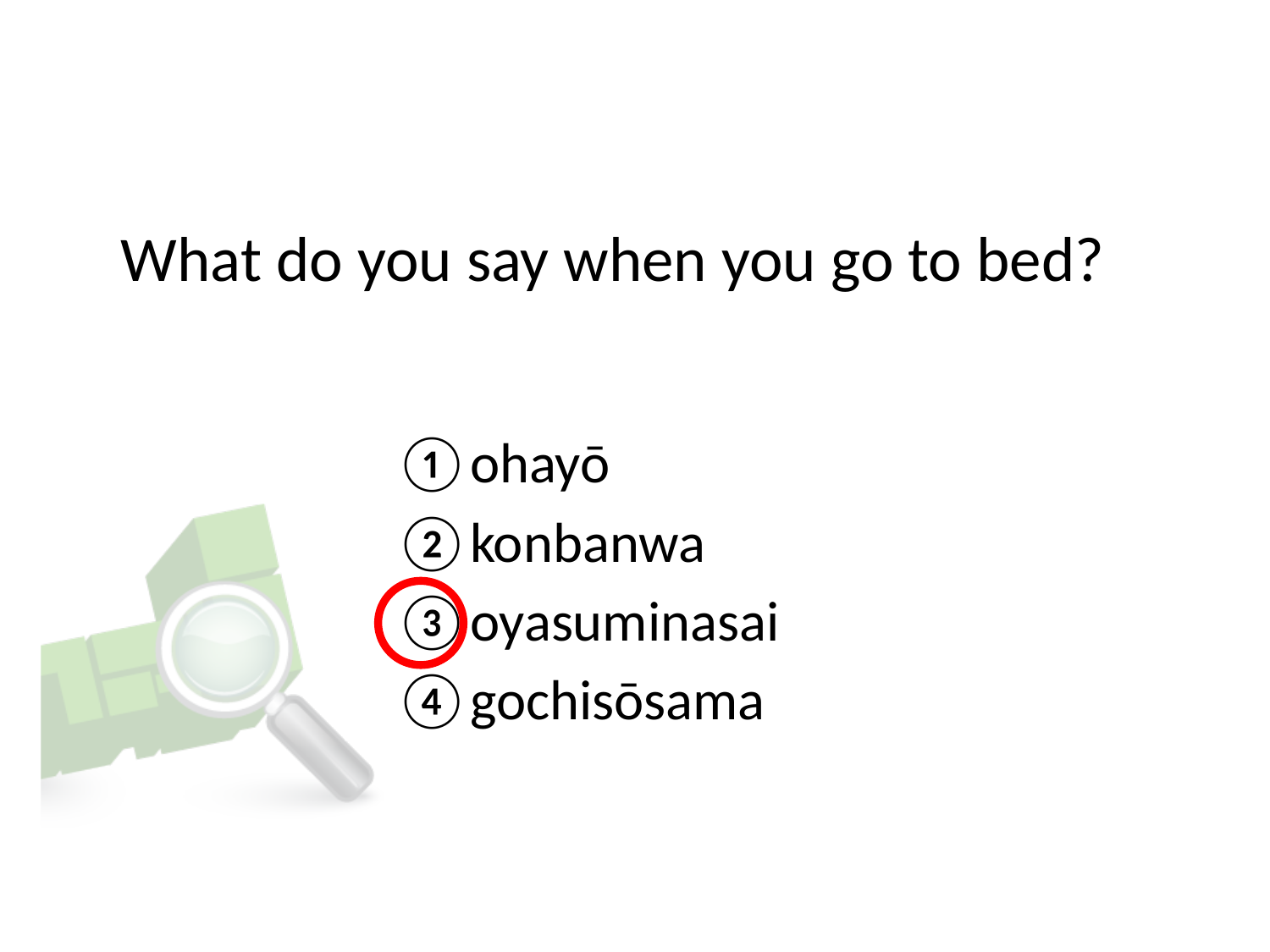

# What do you say when you go to bed?
ohayō
konbanwa
oyasuminasai
gochisōsama